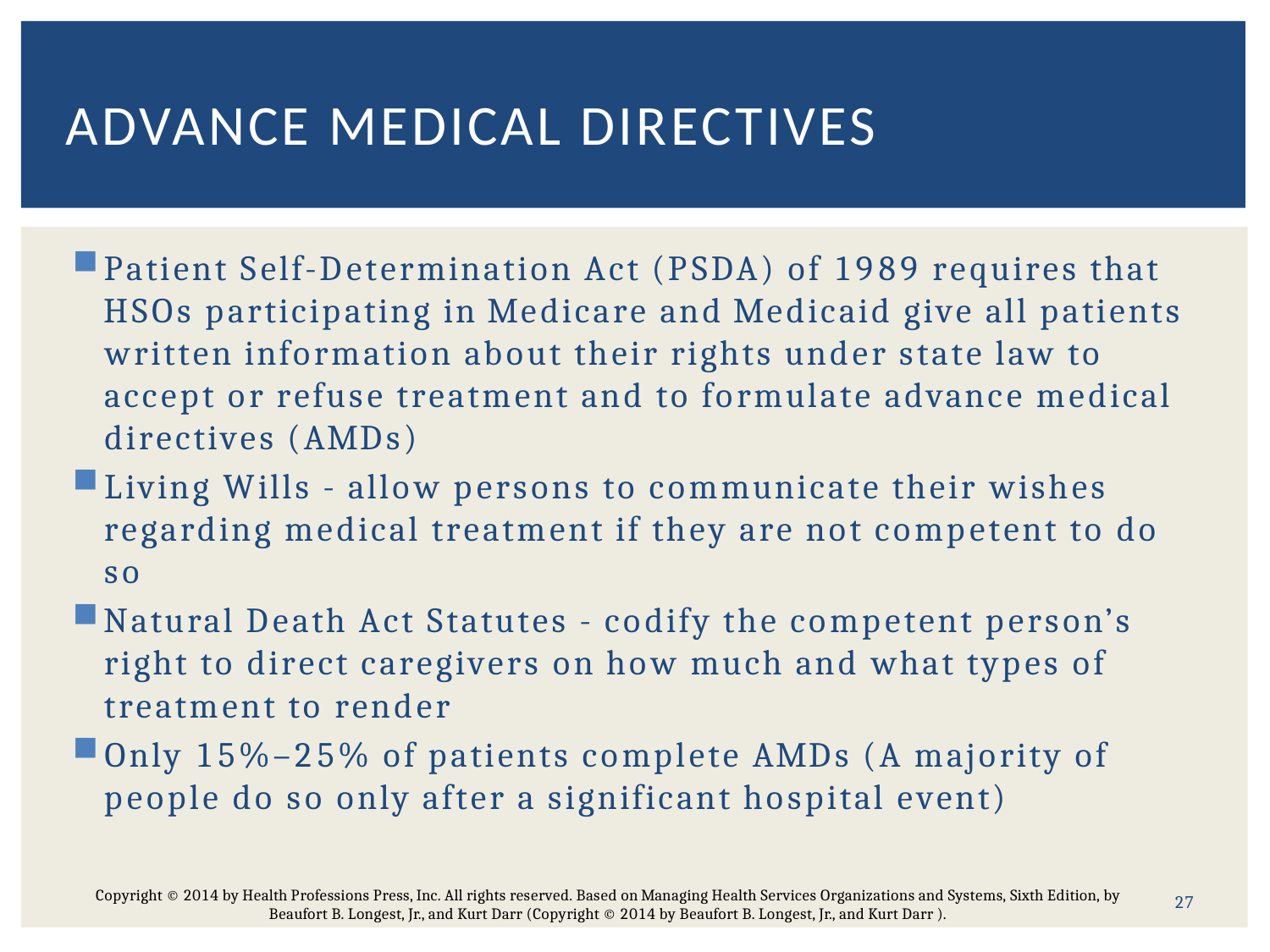

# Advance medical directives
Patient Self-Determination Act (PSDA) of 1989 requires that HSOs participating in Medicare and Medicaid give all patients written information about their rights under state law to accept or refuse treatment and to formulate advance medical directives (AMDs)
Living Wills - allow persons to communicate their wishes regarding medical treatment if they are not competent to do so
Natural Death Act Statutes - codify the competent person’s right to direct caregivers on how much and what types of treatment to render
Only 15%–25% of patients complete AMDs (A majority of people do so only after a significant hospital event)
27